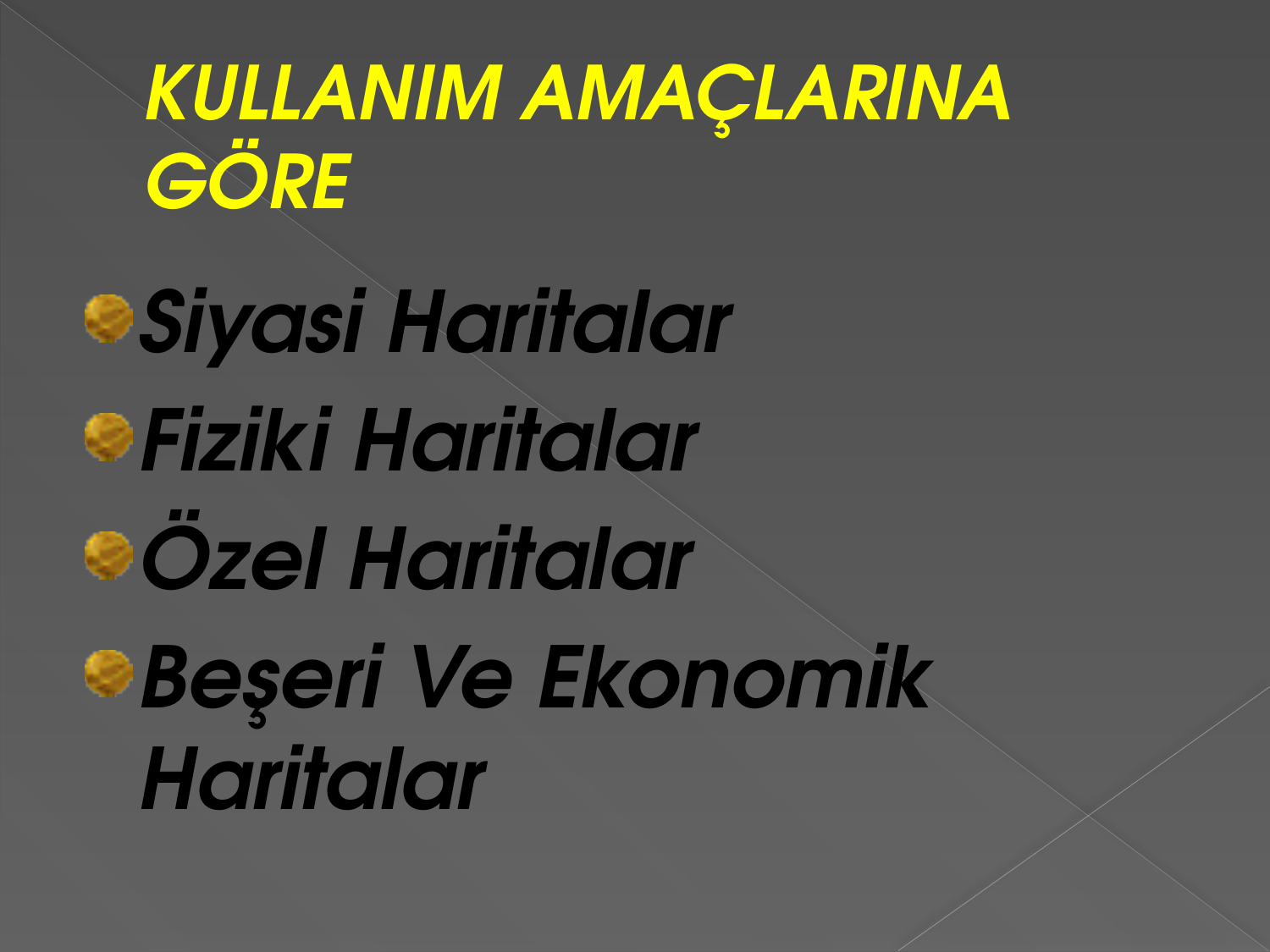

# KULLANIM AMAÇLARINA GÖRE
Siyasi Haritalar
Fiziki Haritalar
Özel Haritalar
Beşeri Ve Ekonomik Haritalar